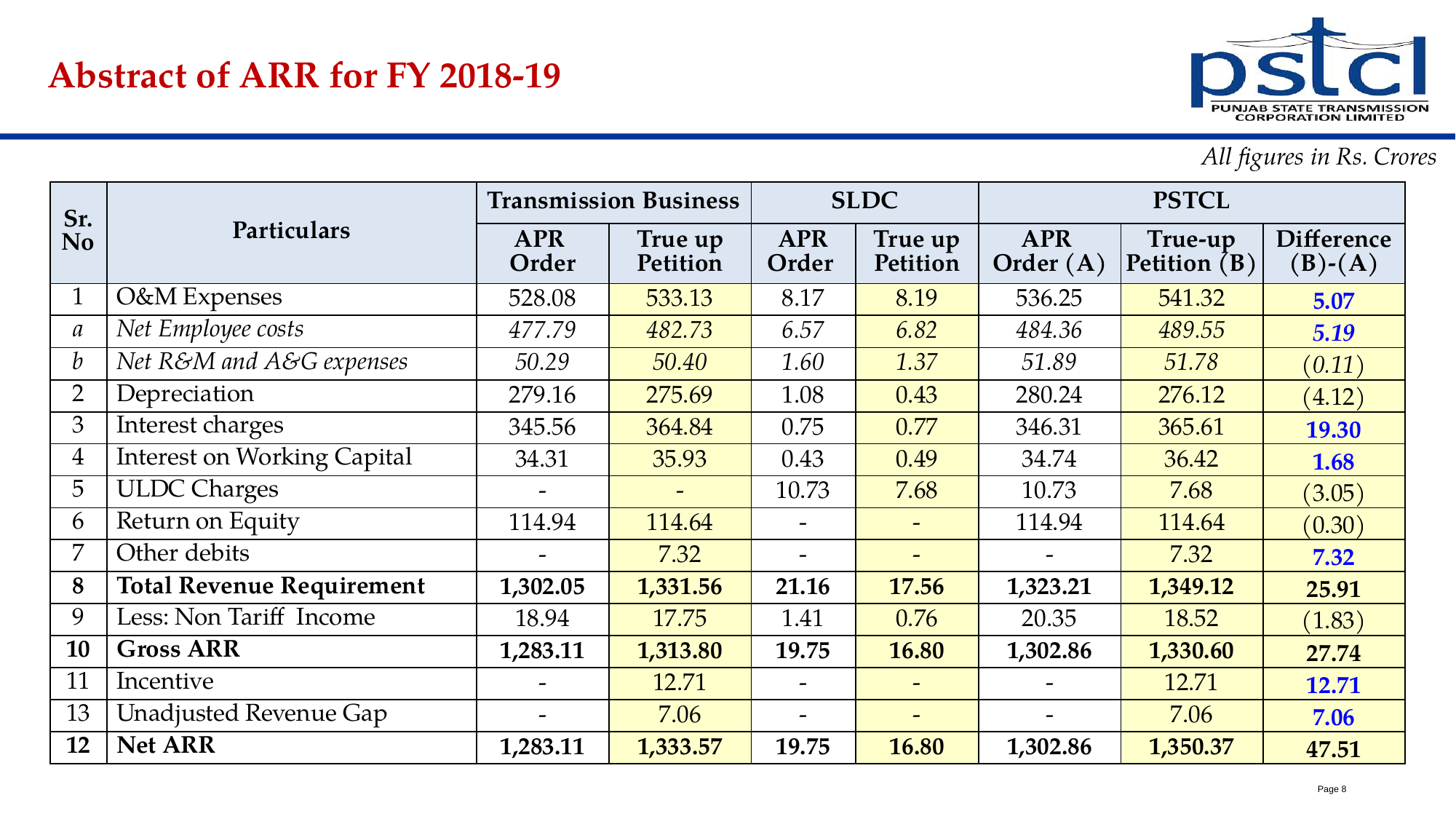

# Abstract of ARR for FY 2018-19
All figures in Rs. Crores
| Sr. No | Particulars | Transmission Business |  | SLDC |  | PSTCL |  |  |
| --- | --- | --- | --- | --- | --- | --- | --- | --- |
|  |  | APR Order | True up Petition | APR Order | True up Petition | APR Order (A) | True-up Petition (B) | Difference (B)-(A) |
| 1 | O&M Expenses | 528.08 | 533.13 | 8.17 | 8.19 | 536.25 | 541.32 | 5.07 |
| a | Net Employee costs | 477.79 | 482.73 | 6.57 | 6.82 | 484.36 | 489.55 | 5.19 |
| b | Net R&M and A&G expenses | 50.29 | 50.40 | 1.60 | 1.37 | 51.89 | 51.78 | (0.11) |
| 2 | Depreciation | 279.16 | 275.69 | 1.08 | 0.43 | 280.24 | 276.12 | (4.12) |
| 3 | Interest charges | 345.56 | 364.84 | 0.75 | 0.77 | 346.31 | 365.61 | 19.30 |
| 4 | Interest on Working Capital | 34.31 | 35.93 | 0.43 | 0.49 | 34.74 | 36.42 | 1.68 |
| 5 | ULDC Charges | - | - | 10.73 | 7.68 | 10.73 | 7.68 | (3.05) |
| 6 | Return on Equity | 114.94 | 114.64 | - | - | 114.94 | 114.64 | (0.30) |
| 7 | Other debits | - | 7.32 | - | - | - | 7.32 | 7.32 |
| 8 | Total Revenue Requirement | 1,302.05 | 1,331.56 | 21.16 | 17.56 | 1,323.21 | 1,349.12 | 25.91 |
| 9 | Less: Non Tariff Income | 18.94 | 17.75 | 1.41 | 0.76 | 20.35 | 18.52 | (1.83) |
| 10 | Gross ARR | 1,283.11 | 1,313.80 | 19.75 | 16.80 | 1,302.86 | 1,330.60 | 27.74 |
| 11 | Incentive | - | 12.71 | - | - | - | 12.71 | 12.71 |
| 13 | Unadjusted Revenue Gap | - | 7.06 | - | - | - | 7.06 | 7.06 |
| 12 | Net ARR | 1,283.11 | 1,333.57 | 19.75 | 16.80 | 1,302.86 | 1,350.37 | 47.51 |